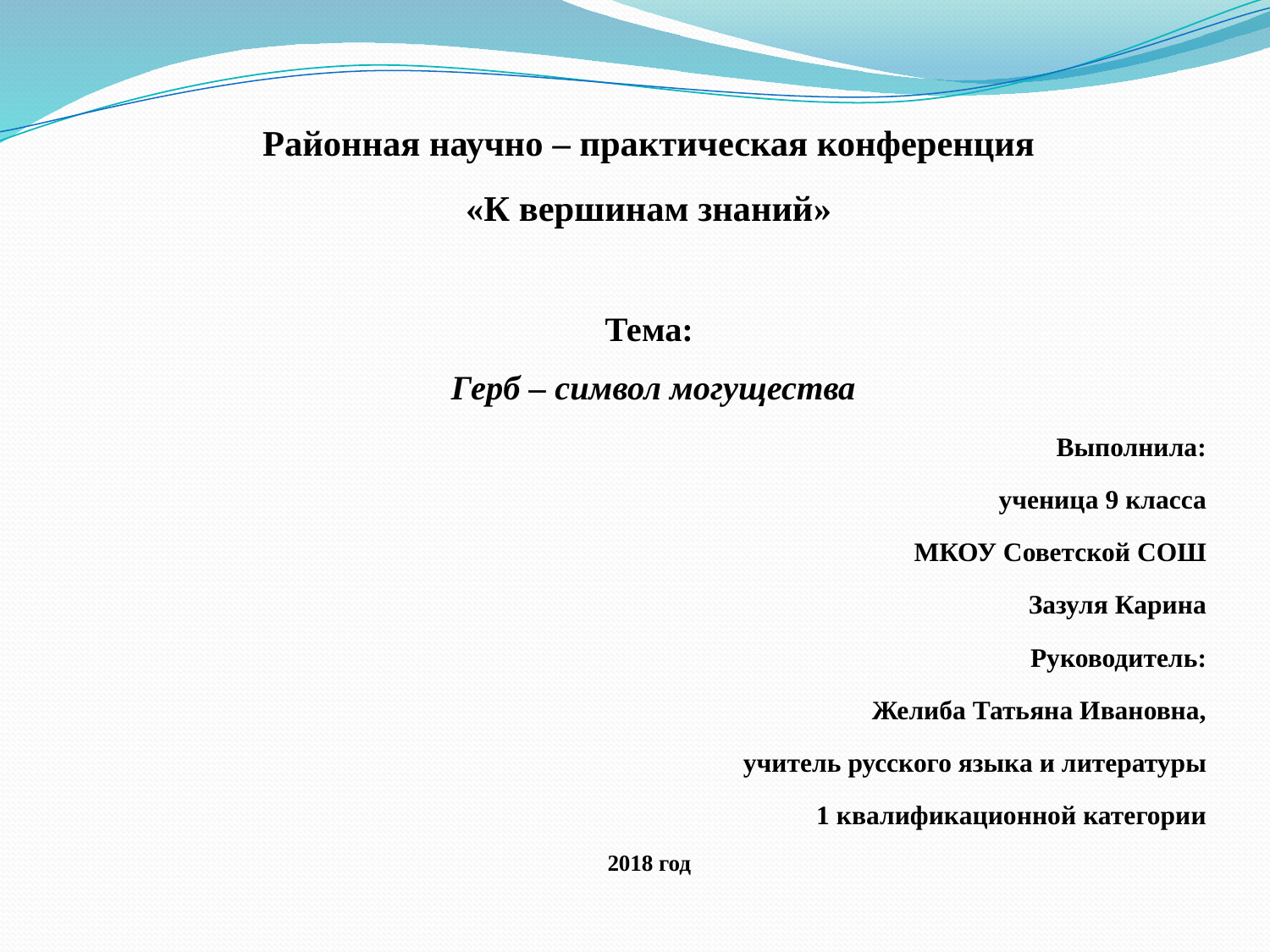

# Районная научно – практическая конференция «К вершинам знаний»

Тема:
 Герб – символ могущества
Выполнила:
ученица 9 класса
МКОУ Советской СОШ
Зазуля Карина
Руководитель:
Желиба Татьяна Ивановна,
 учитель русского языка и литературы
 1 квалификационной категории
2018 год